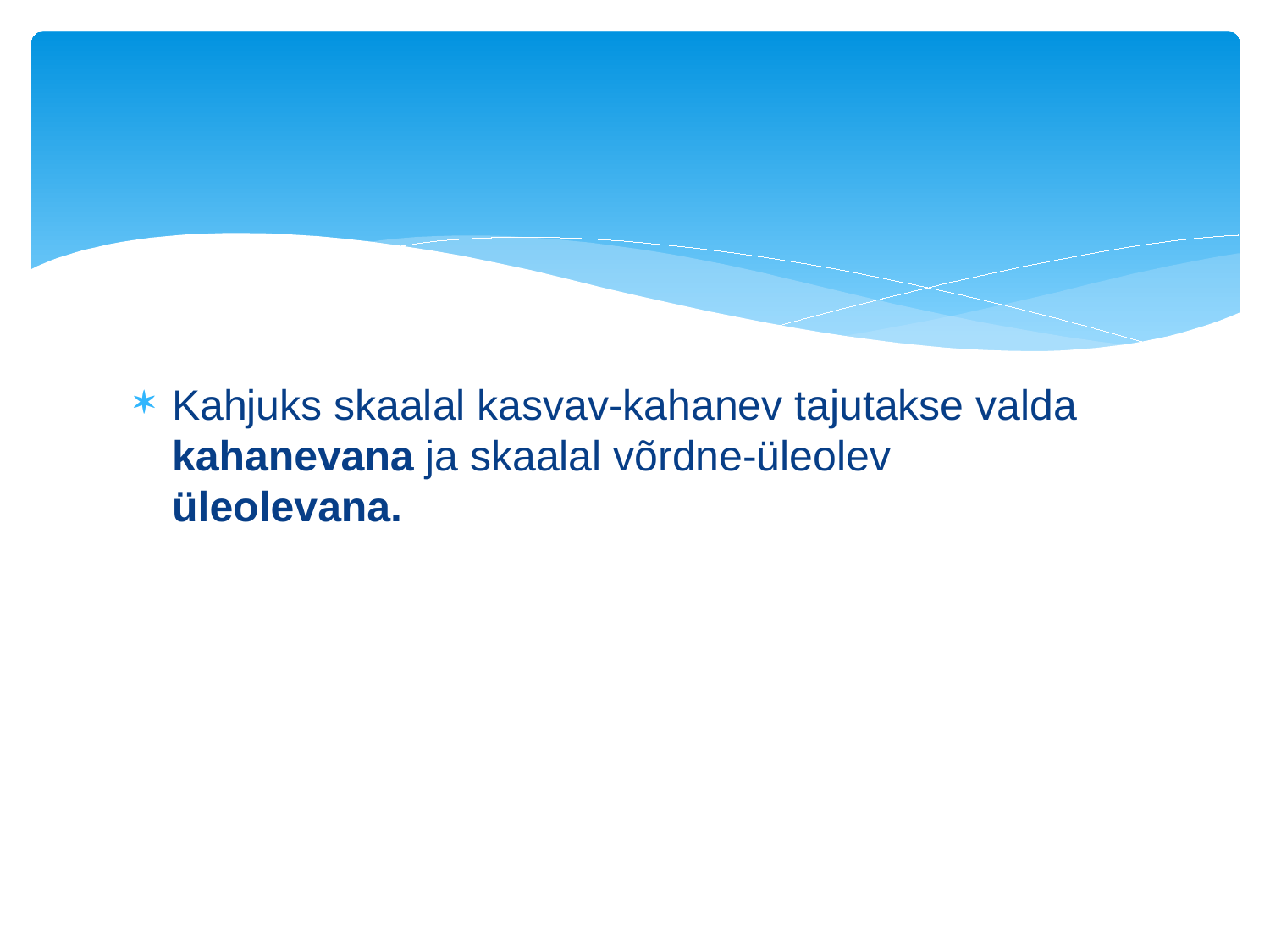

#
Kahjuks skaalal kasvav-kahanev tajutakse valda kahanevana ja skaalal võrdne-üleolev  üleolevana.